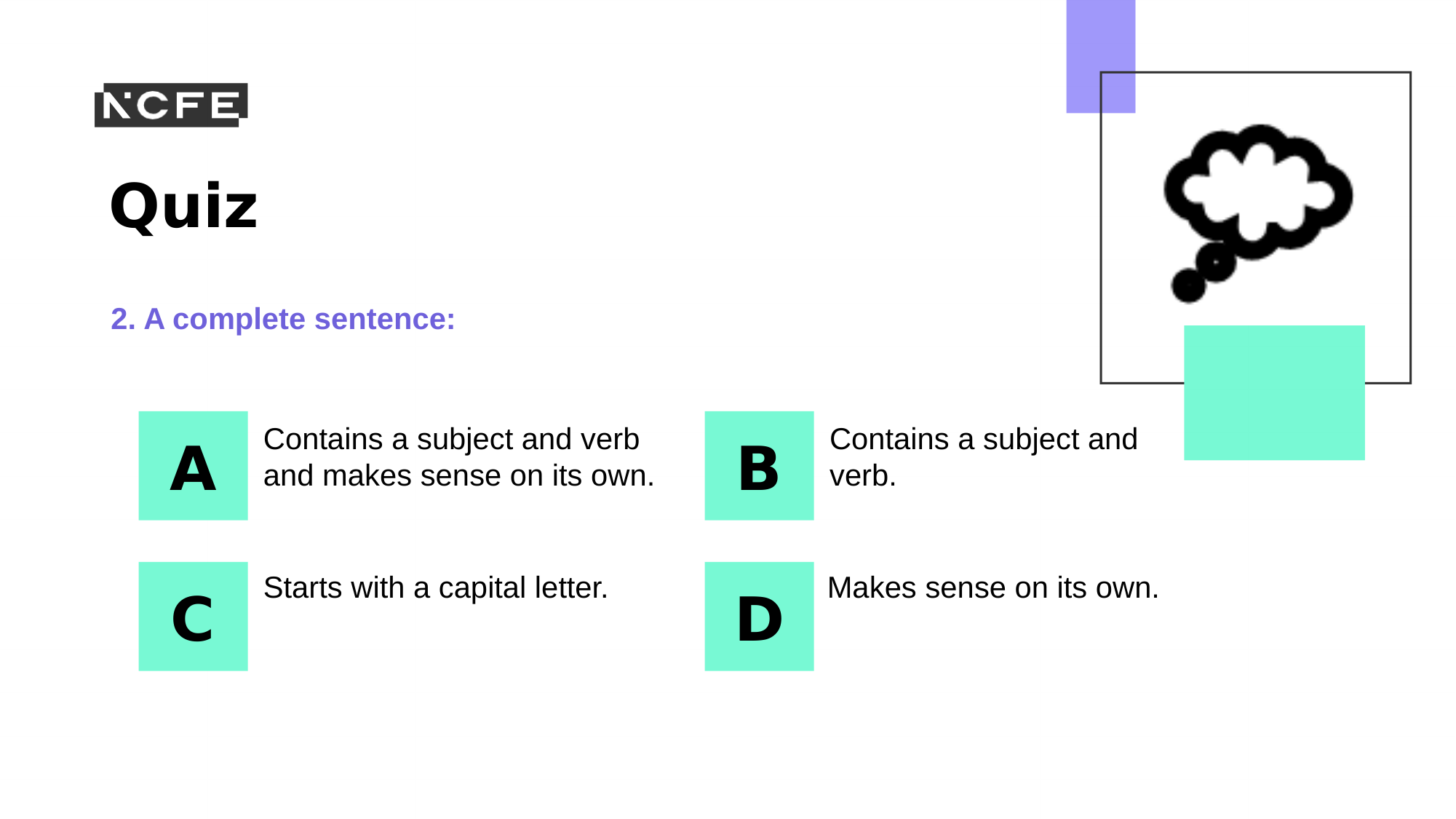

2. A complete sentence:
Contains a subject and verb and makes sense on its own.
Contains a subject and
verb.
Starts with a capital letter.
Makes sense on its own.